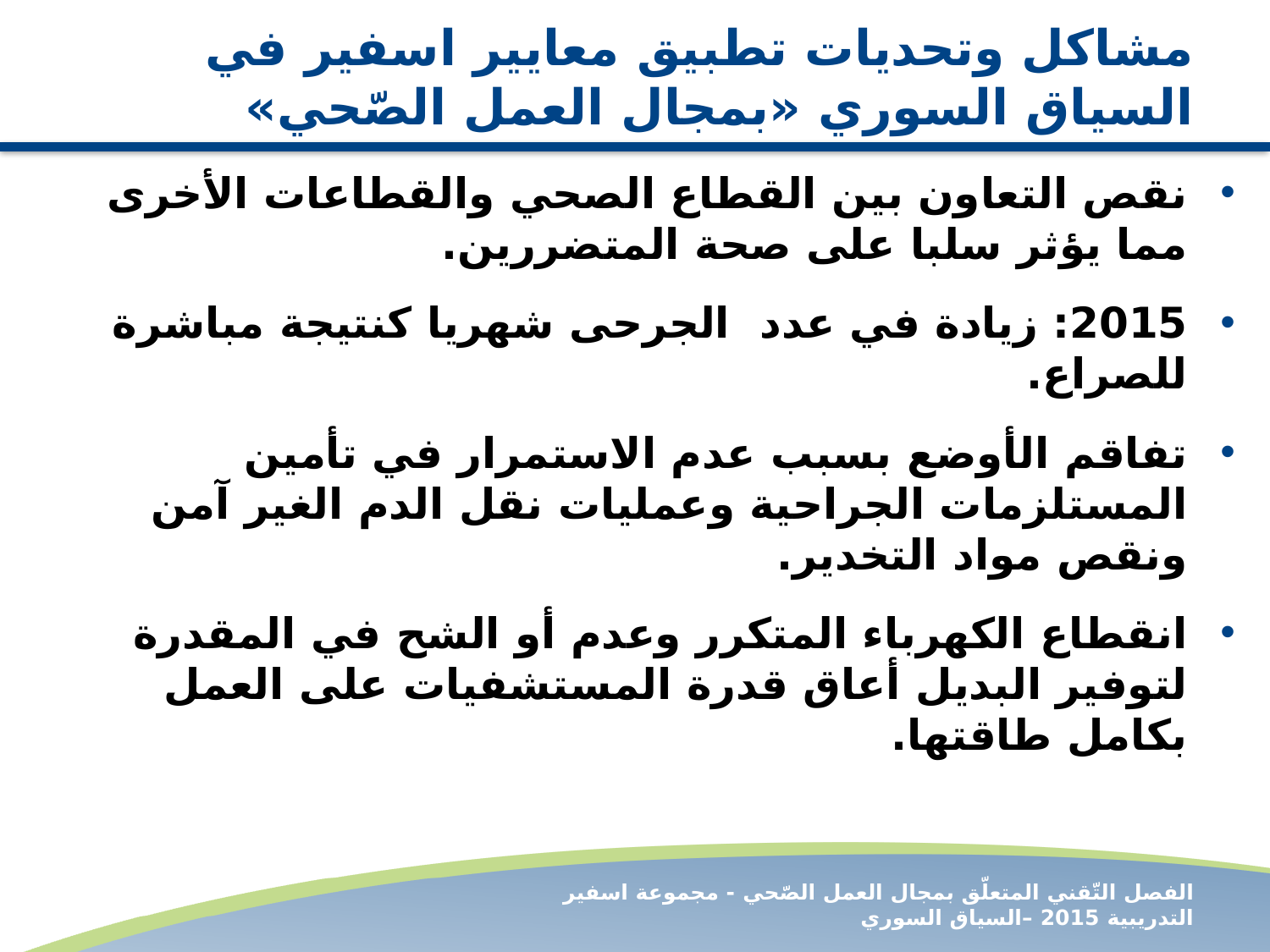

# مشاكل وتحديات تطبيق معايير اسفير في السياق السوري «بمجال العمل الصّحي»
نقص التعاون بين القطاع الصحي والقطاعات الأخرى مما يؤثر سلبا على صحة المتضررين.
2015: زيادة في عدد  الجرحى شهريا كنتيجة مباشرة للصراع.
تفاقم الأوضع بسبب عدم الاستمرار في تأمين المستلزمات الجراحية وعمليات نقل الدم الغير آمن ونقص مواد التخدير.
انقطاع الكهرباء المتكرر وعدم أو الشح في المقدرة لتوفير البديل أعاق قدرة المستشفيات على العمل بكامل طاقتها.

الفصل التّقني المتعلّق بمجال العمل الصّحي - مجموعة اسفير التدريبية 2015 –السياق السوري